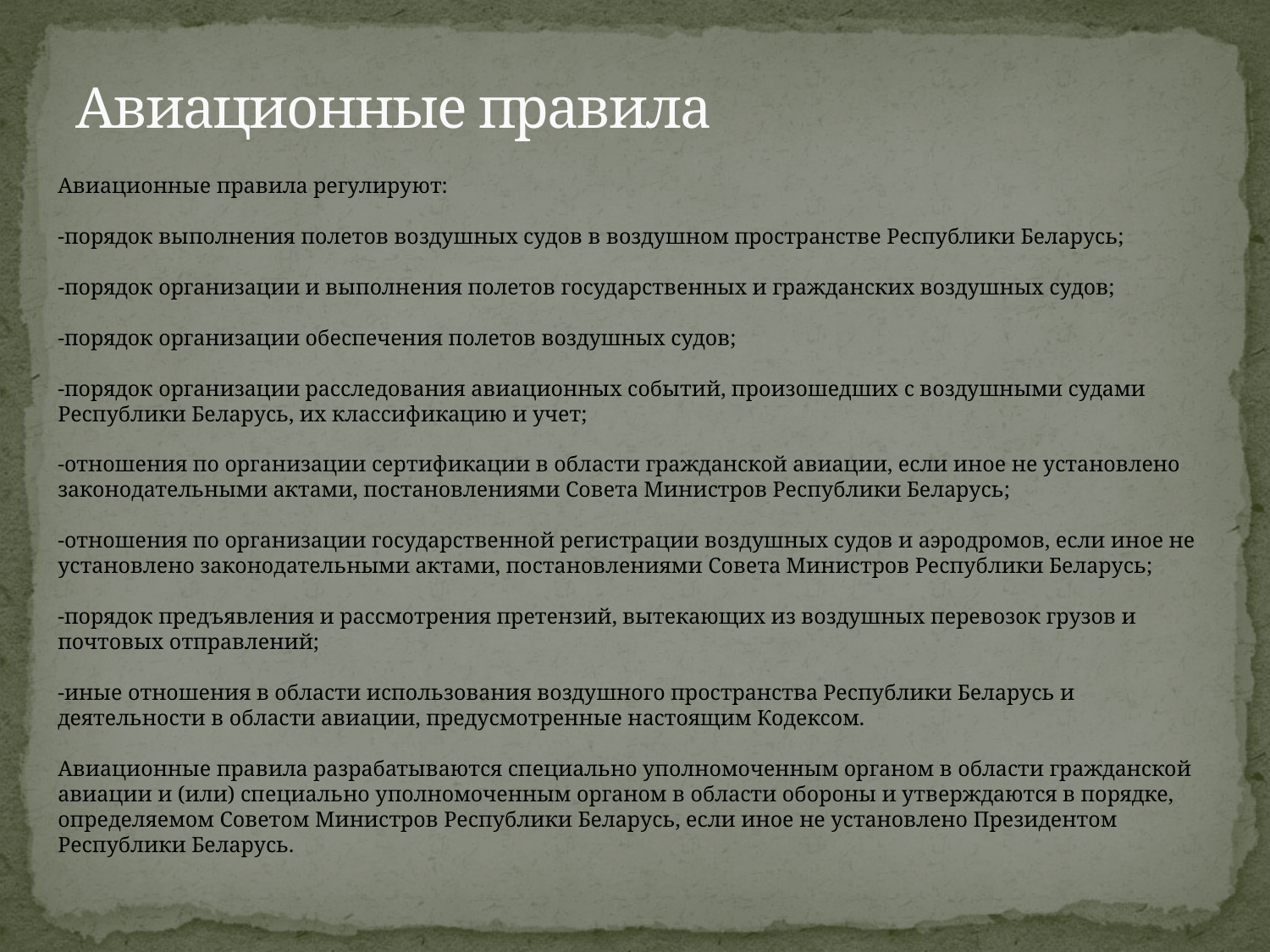

# Авиационные правила
Авиационные правила регулируют:

-порядок выполнения полетов воздушных судов в воздушном пространстве Республики Беларусь;

-порядок организации и выполнения полетов государственных и гражданских воздушных судов;

-порядок организации обеспечения полетов воздушных судов;

-порядок организации расследования авиационных событий, произошедших с воздушными судами Республики Беларусь, их классификацию и учет;

-отношения по организации сертификации в области гражданской авиации, если иное не установлено законодательными актами, постановлениями Совета Министров Республики Беларусь;

-отношения по организации государственной регистрации воздушных судов и аэродромов, если иное не установлено законодательными актами, постановлениями Совета Министров Республики Беларусь;

-порядок предъявления и рассмотрения претензий, вытекающих из воздушных перевозок грузов и почтовых отправлений;

-иные отношения в области использования воздушного пространства Республики Беларусь и деятельности в области авиации, предусмотренные настоящим Кодексом.

Авиационные правила разрабатываются специально уполномоченным органом в области гражданской авиации и (или) специально уполномоченным органом в области обороны и утверждаются в порядке, определяемом Советом Министров Республики Беларусь, если иное не установлено Президентом Республики Беларусь.